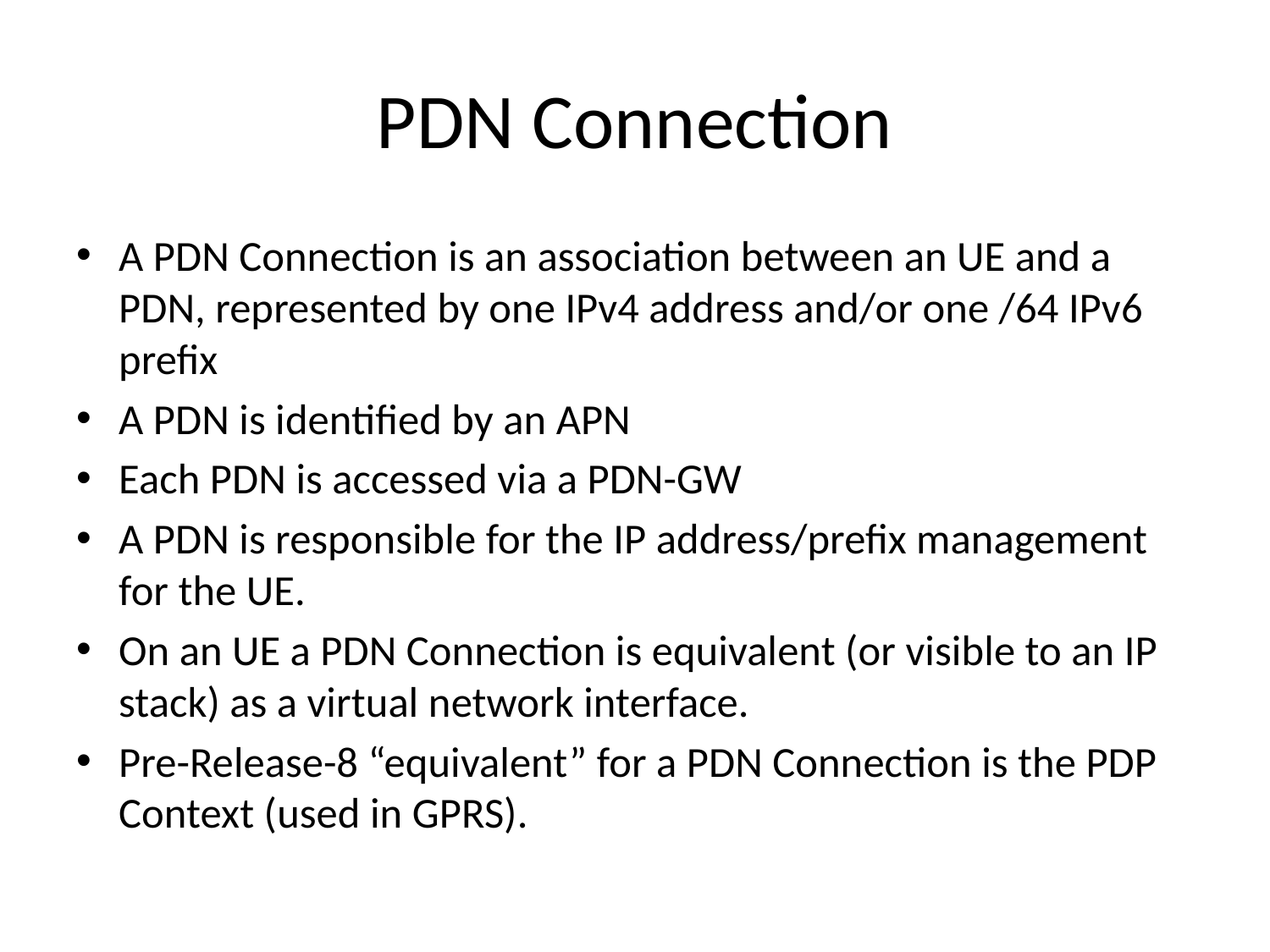

# PDN Connection
A PDN Connection is an association between an UE and a PDN, represented by one IPv4 address and/or one /64 IPv6 prefix
A PDN is identified by an APN
Each PDN is accessed via a PDN-GW
A PDN is responsible for the IP address/prefix management for the UE.
On an UE a PDN Connection is equivalent (or visible to an IP stack) as a virtual network interface.
Pre-Release-8 “equivalent” for a PDN Connection is the PDP Context (used in GPRS).